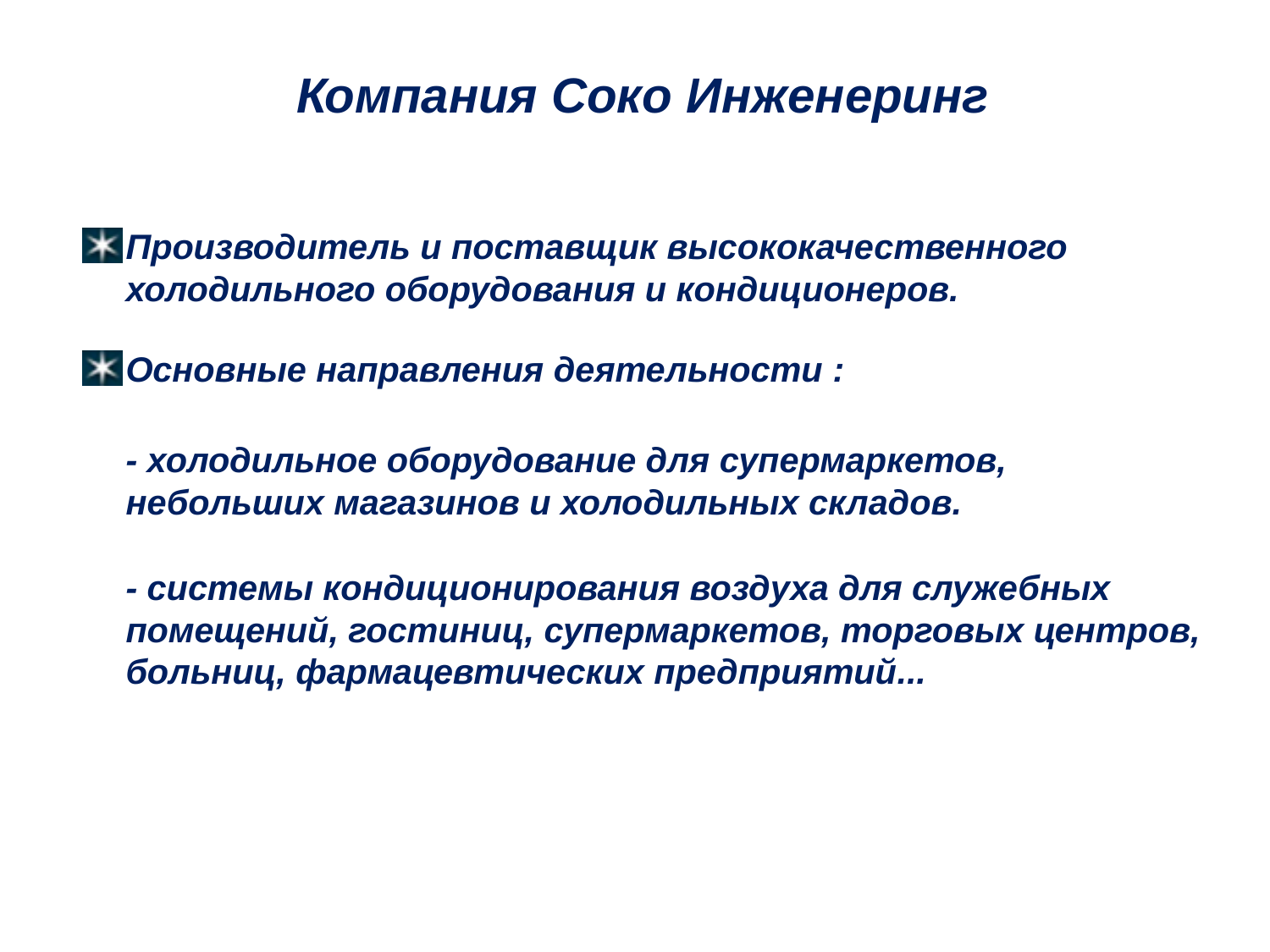

# Компания Соко Инженеринг
Производитель и поставщик высококачественного холодильного оборудования и кондиционеров.

Основные направления деятельности :

	- холодильное оборудование для супермаркетов, небольших магазинов и холодильных складов.

	- системы кондиционирования воздуха для служебных помещений, гостиниц, супермаркетов, торговых центров, больниц, фармацевтических предприятий...